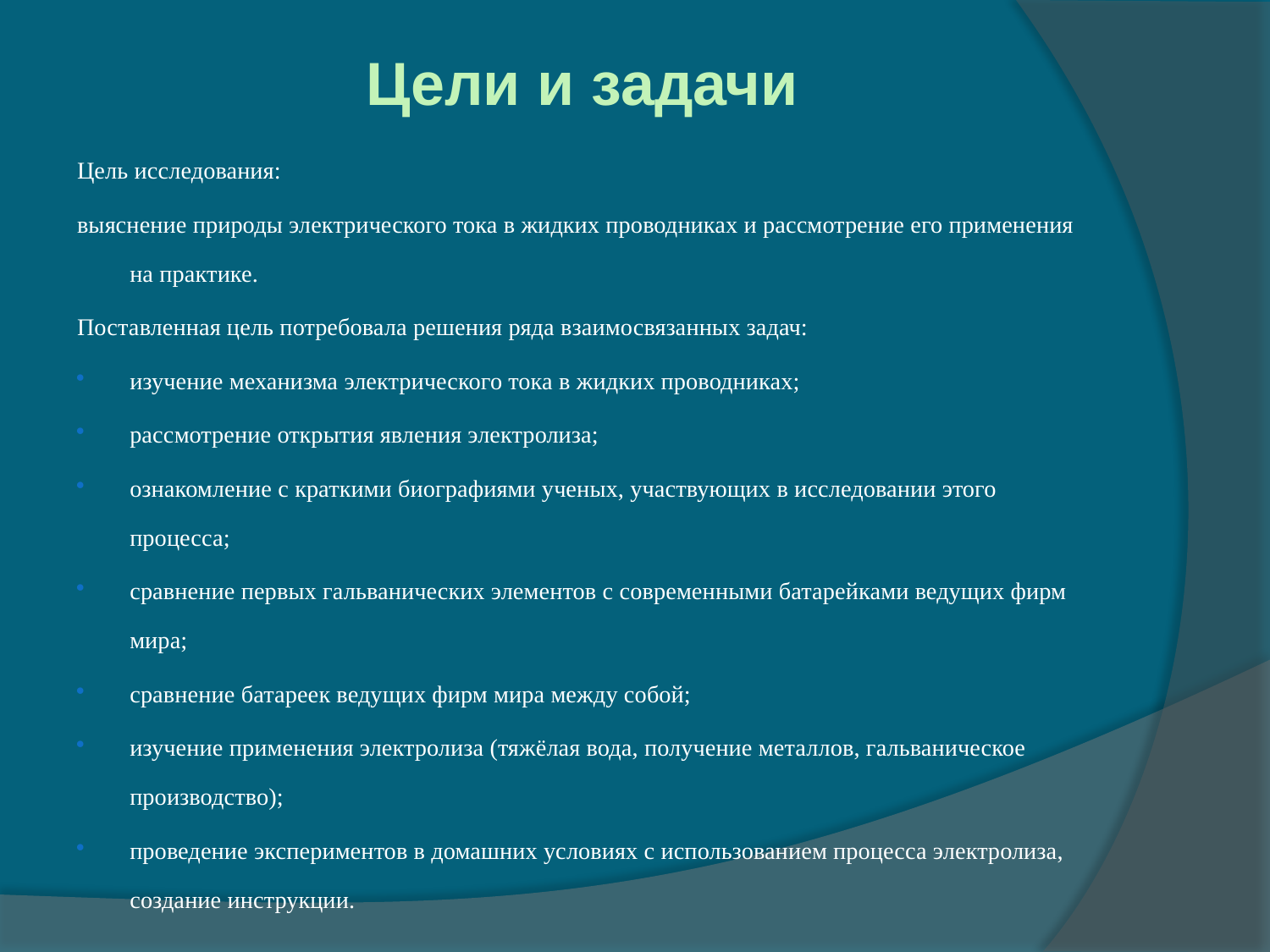

# Цели и задачи
Цель исследования:
выяснение природы электрического тока в жидких проводниках и рассмотрение его применения на практике.
Поставленная цель потребовала решения ряда взаимосвязанных задач:
изучение механизма электрического тока в жидких проводниках;
рассмотрение открытия явления электролиза;
ознакомление с краткими биографиями ученых, участвующих в исследовании этого процесса;
сравнение первых гальванических элементов с современными батарейками ведущих фирм мира;
сравнение батареек ведущих фирм мира между собой;
изучение применения электролиза (тяжёлая вода, получение металлов, гальваническое производство);
проведение экспериментов в домашних условиях с использованием процесса электролиза, создание инструкции.